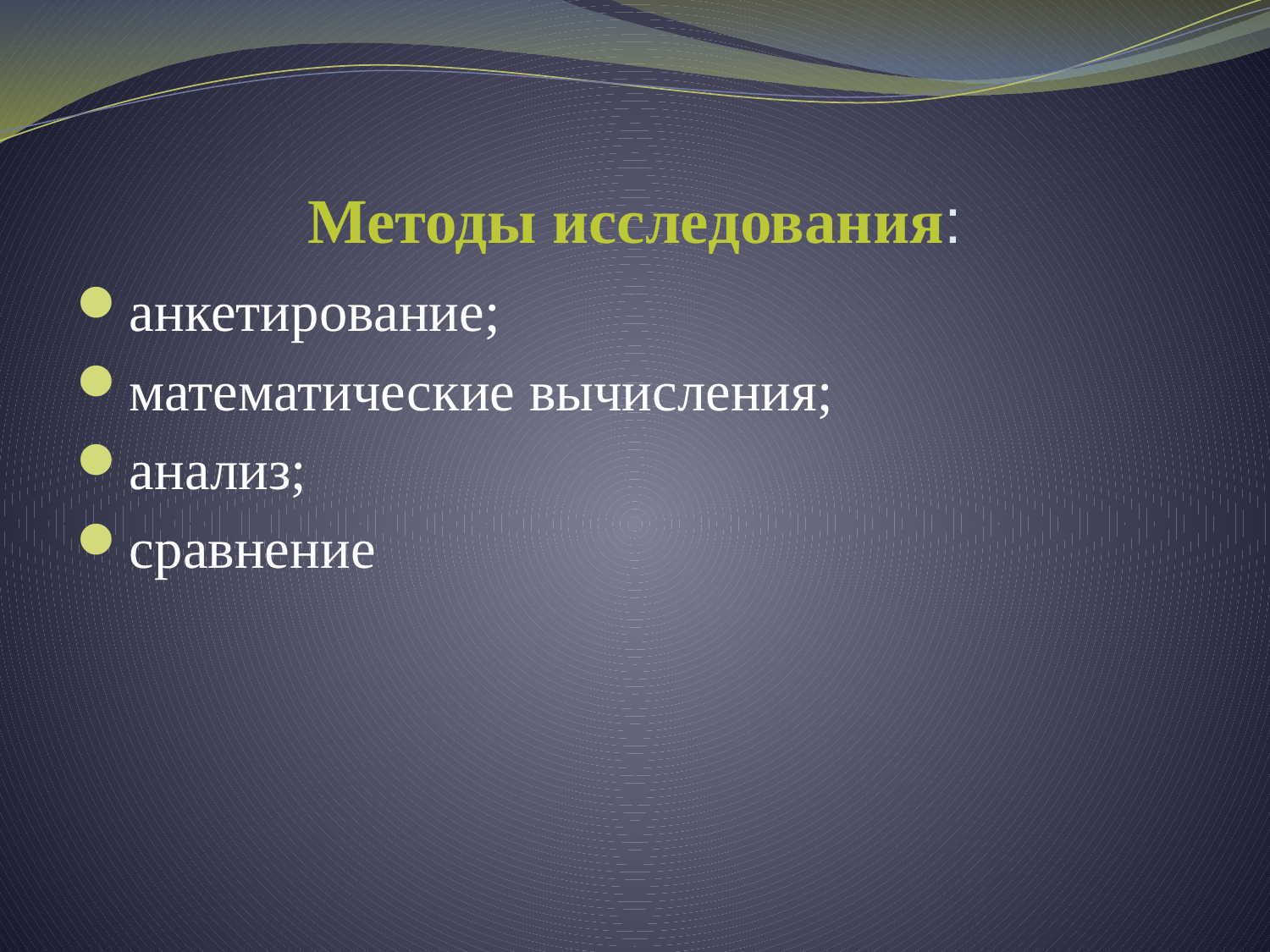

# Методы исследования:
анкетирование;
математические вычисления;
анализ;
сравнение